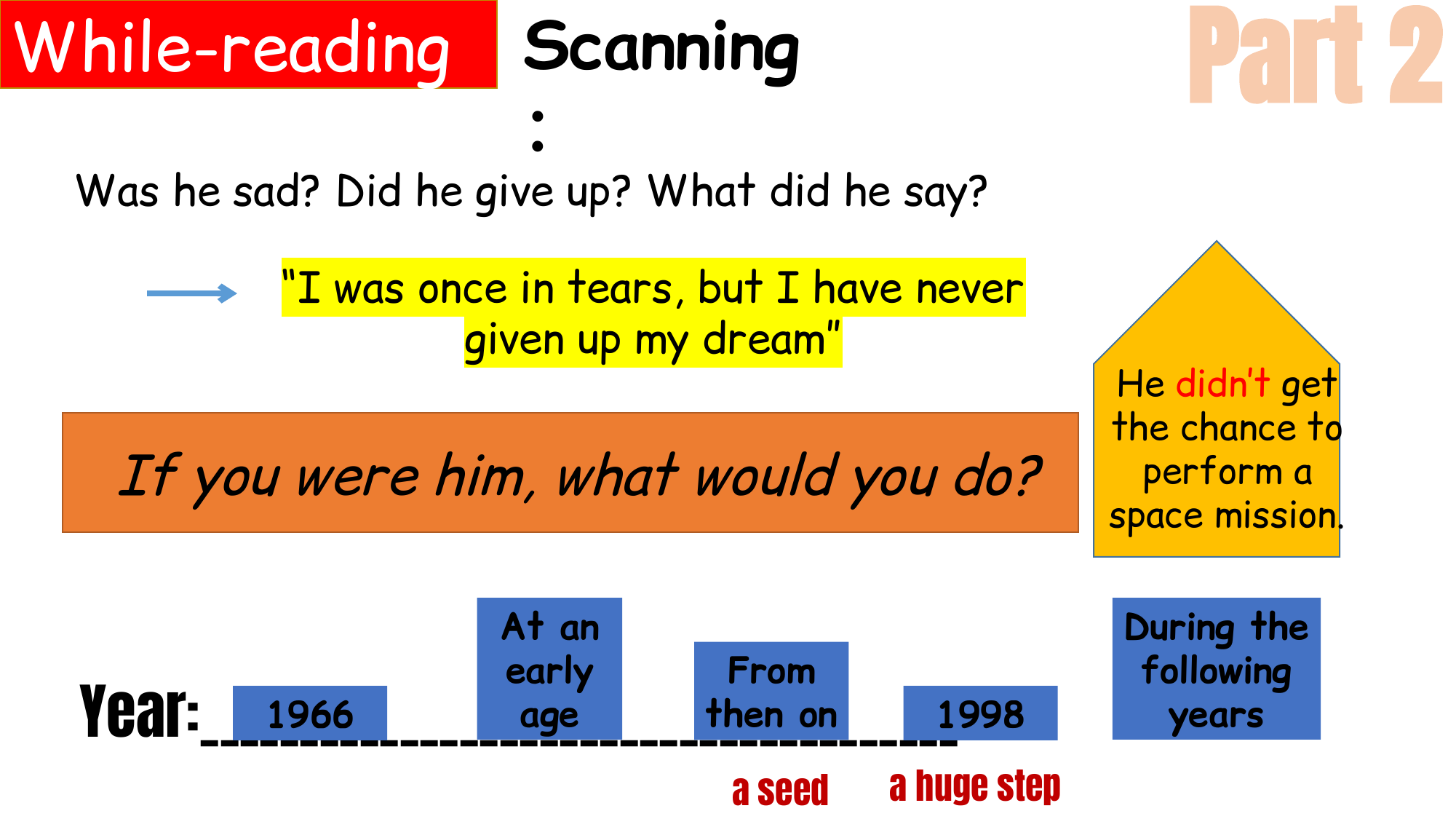

While-reading
Part 2
Scanning:
Was he sad? Did he give up? What did he say?

“I was once in tears, but I have never given up my dream”
He didn’t get the chance to perform a space mission.
 If you were him, what would you do?
At an early age
During the following years
From then on
Year:______________________________________
1966
1998
a huge step
a seed